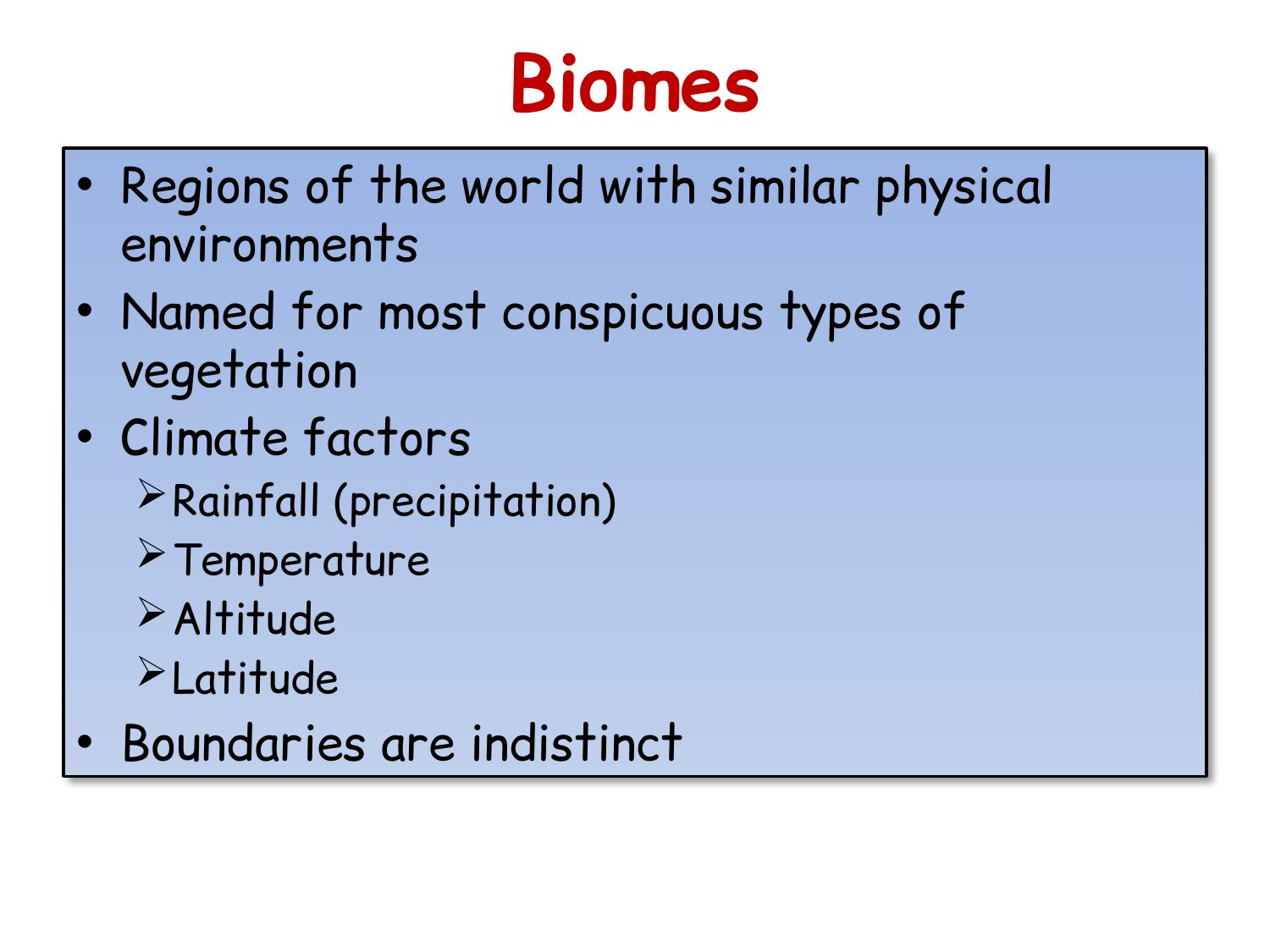

# Biomes
Regions of the world with similar physical environments
Named for most conspicuous types of vegetation
Climate factors
Rainfall (precipitation)
Temperature
Altitude
Latitude
Boundaries are indistinct